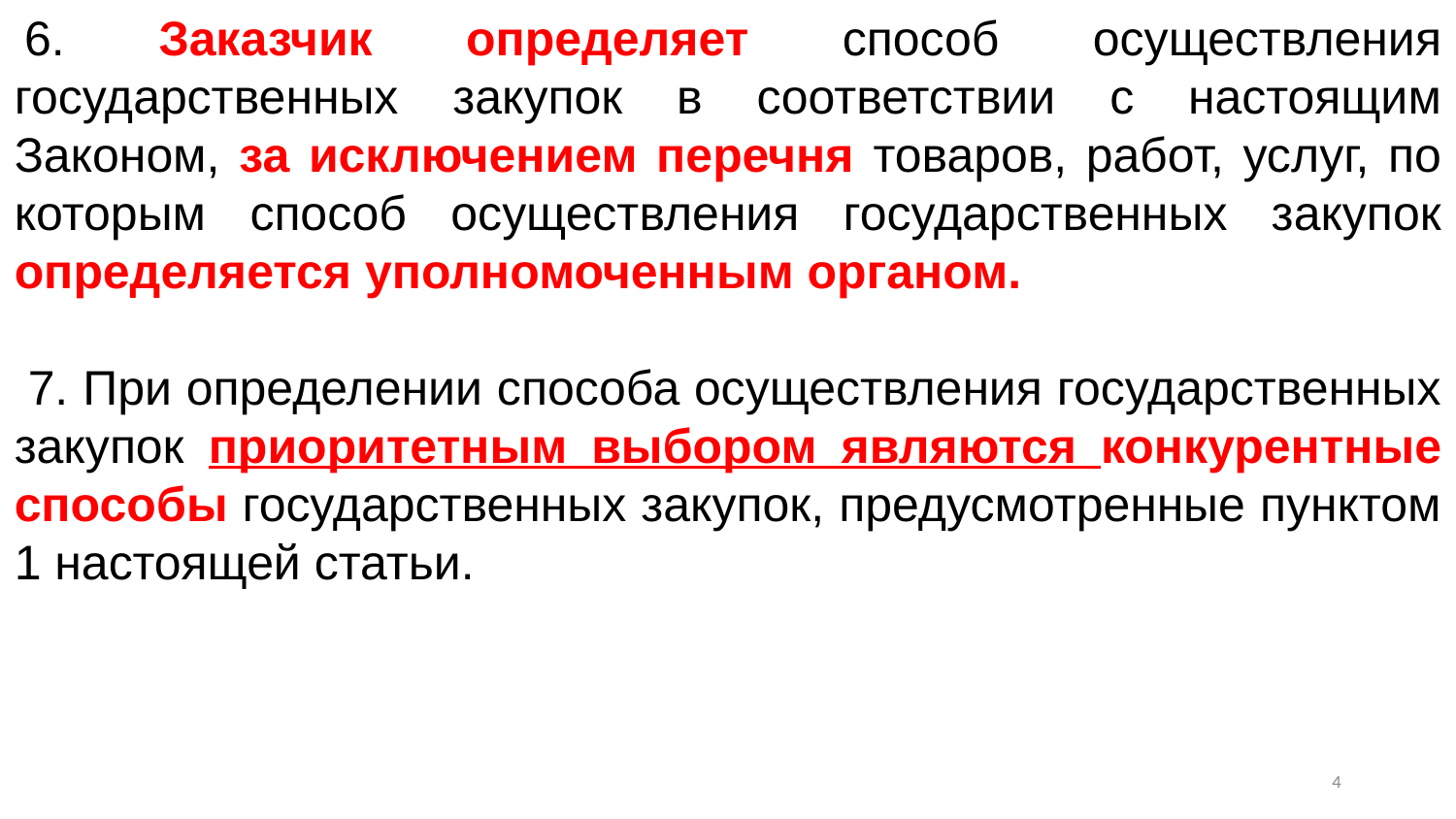

6. Заказчик определяет способ осуществления государственных закупок в соответствии с настоящим Законом, за исключением перечня товаров, работ, услуг, по которым способ осуществления государственных закупок определяется уполномоченным органом.

 7. При определении способа осуществления государственных закупок приоритетным выбором являются конкурентные способы государственных закупок, предусмотренные пунктом 1 настоящей статьи.
4